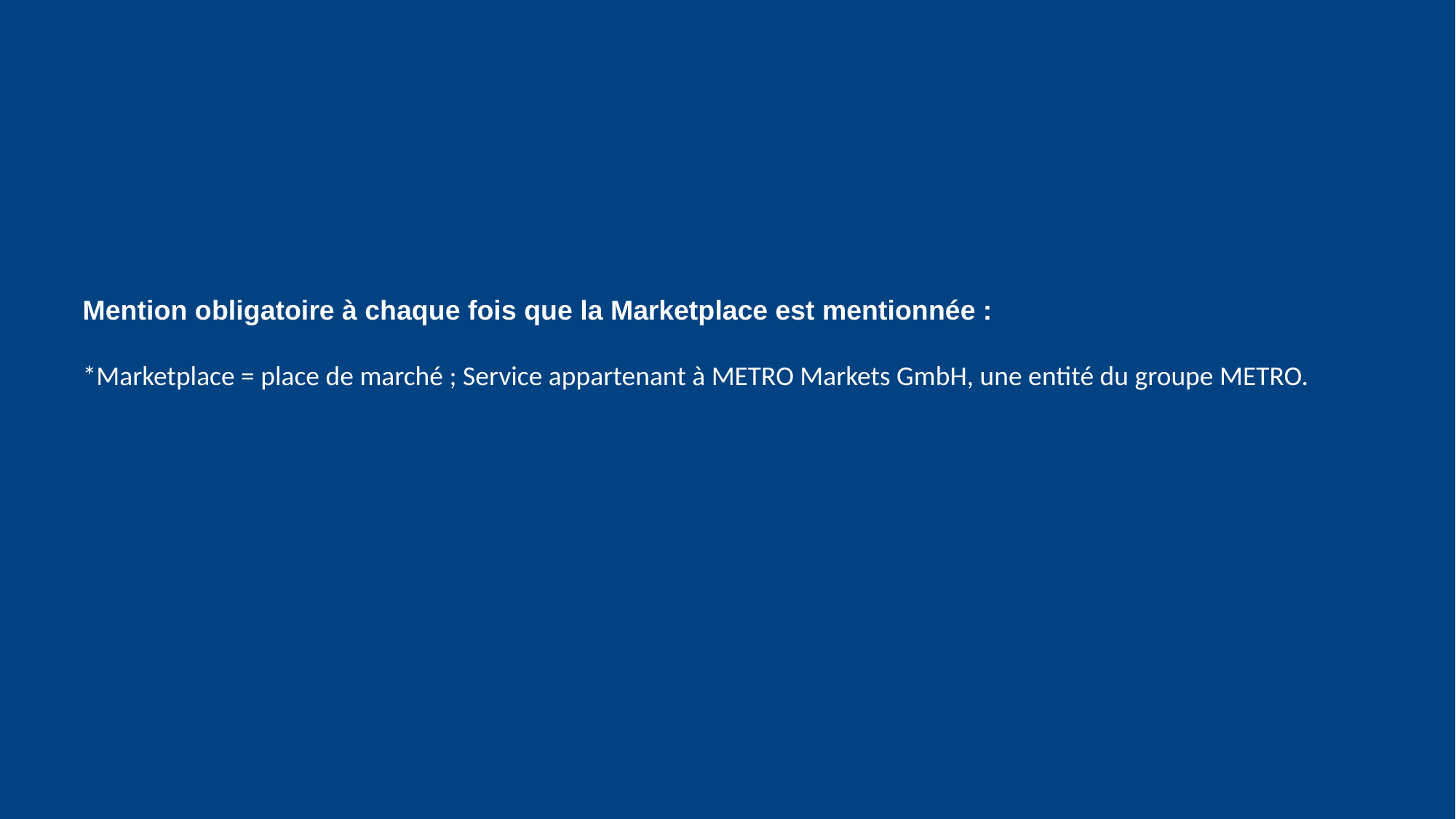

#
Mention obligatoire à chaque fois que la Marketplace est mentionnée :

*Marketplace = place de marché ; Service appartenant à METRO Markets GmbH, une entité du groupe METRO.